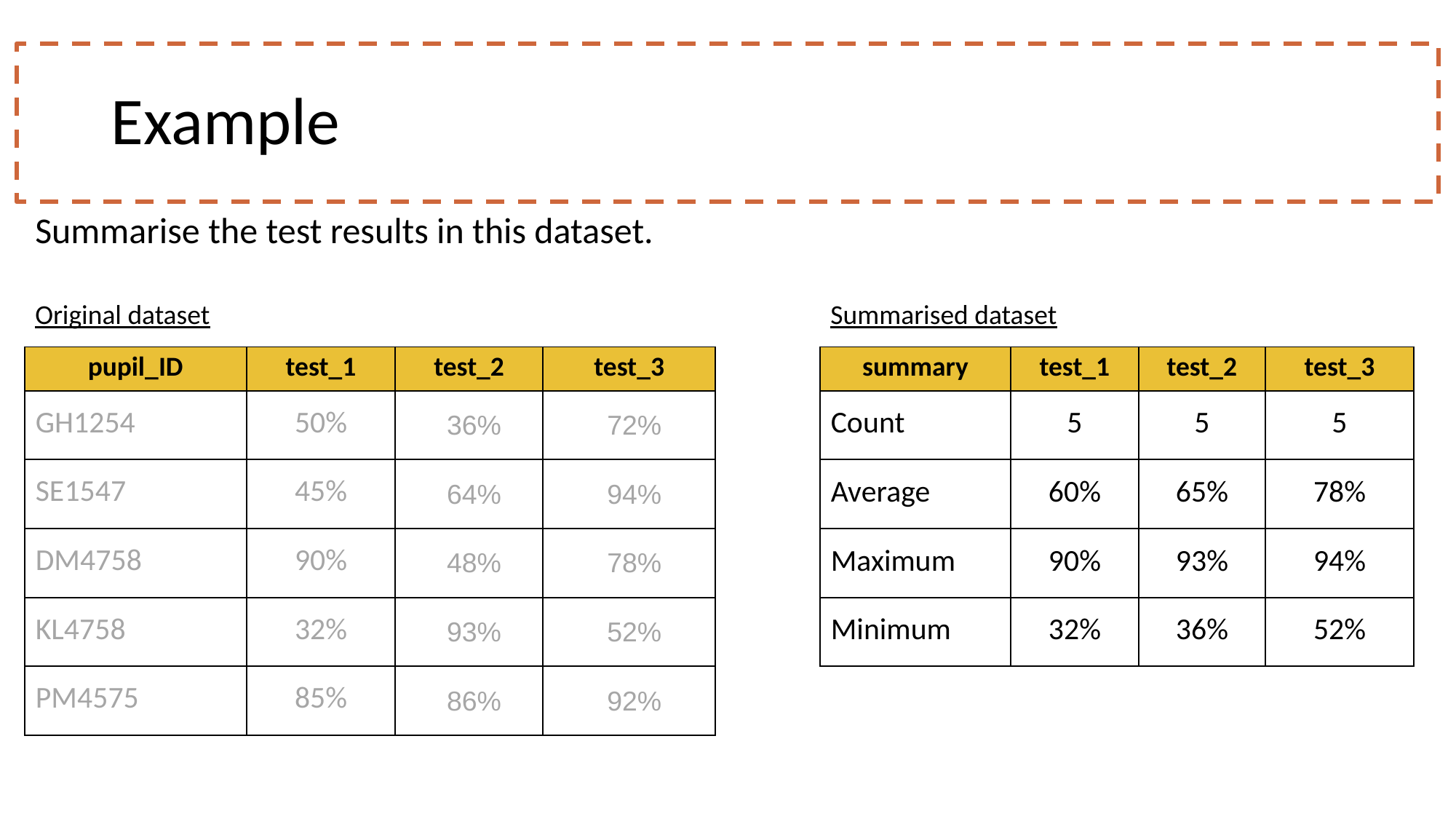

# Example
Summarise the test results in this dataset.
Original dataset
Summarised dataset
| pupil\_ID | test\_1 | test\_2 | test\_3 |
| --- | --- | --- | --- |
| GH1254 | 50% | 36% | 72% |
| SE1547 | 45% | 64% | 94% |
| DM4758 | 90% | 48% | 78% |
| KL4758 | 32% | 93% | 52% |
| PM4575 | 85% | 86% | 92% |
| summary | test\_1 | test\_2 | test\_3 |
| --- | --- | --- | --- |
| Count | 5 | 5 | 5 |
| Average | 60% | 65% | 78% |
| Maximum | 90% | 93% | 94% |
| Minimum | 32% | 36% | 52% |